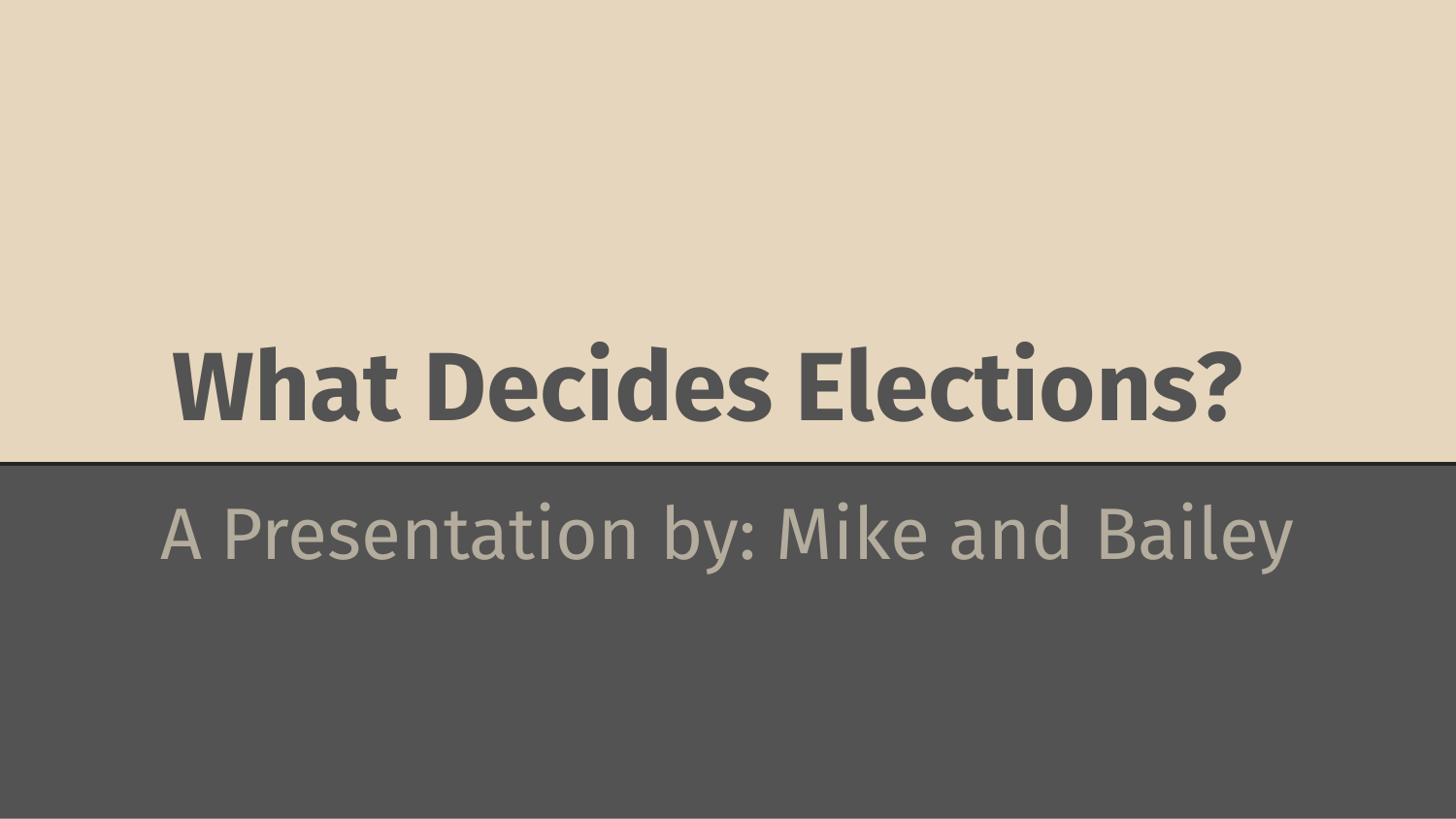

# What Decides Elections?
A Presentation by: Mike and Bailey